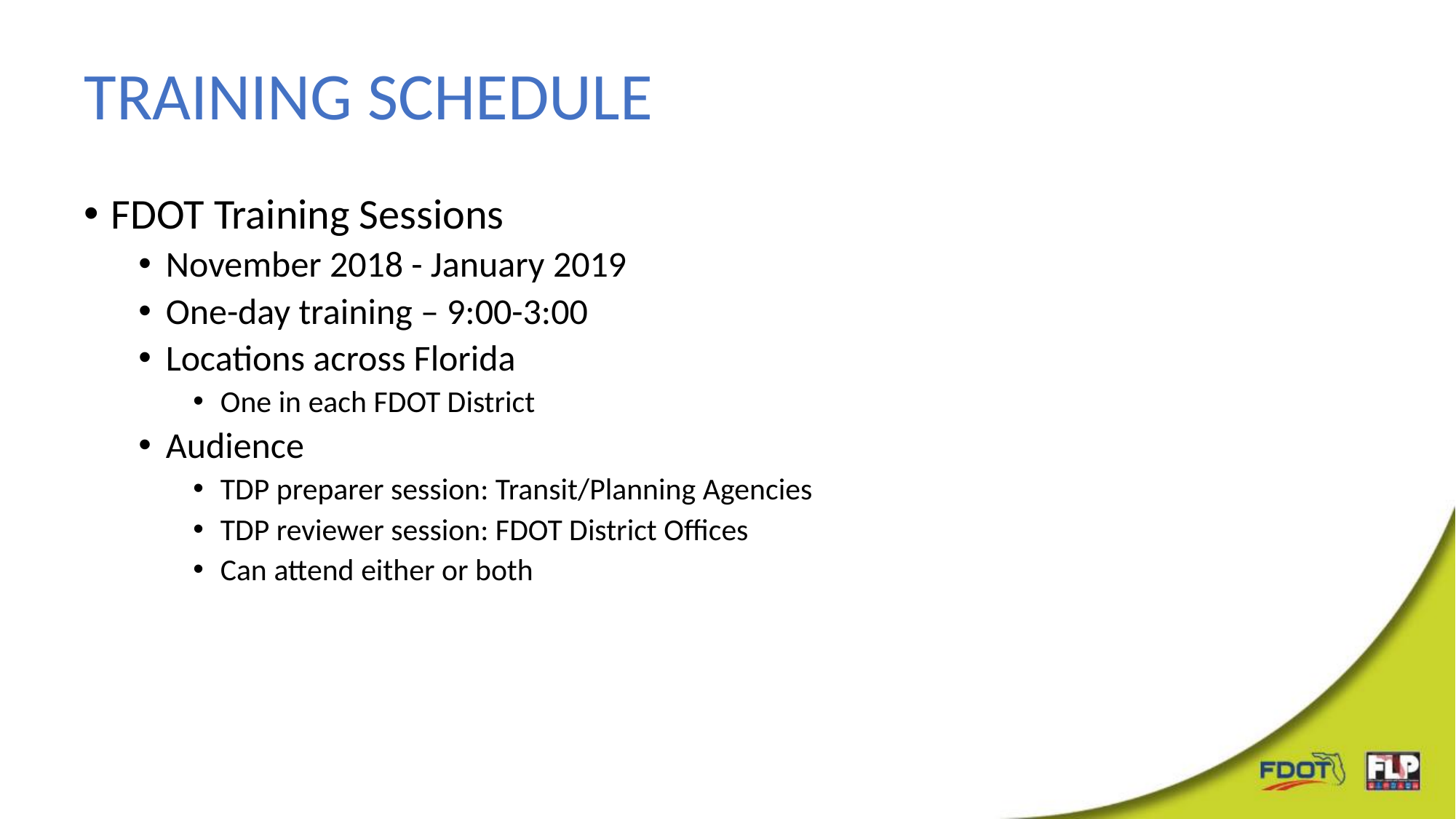

# Training Schedule
FDOT Training Sessions
November 2018 - January 2019
One-day training – 9:00-3:00
Locations across Florida
One in each FDOT District
Audience
TDP preparer session: Transit/Planning Agencies
TDP reviewer session: FDOT District Offices
Can attend either or both